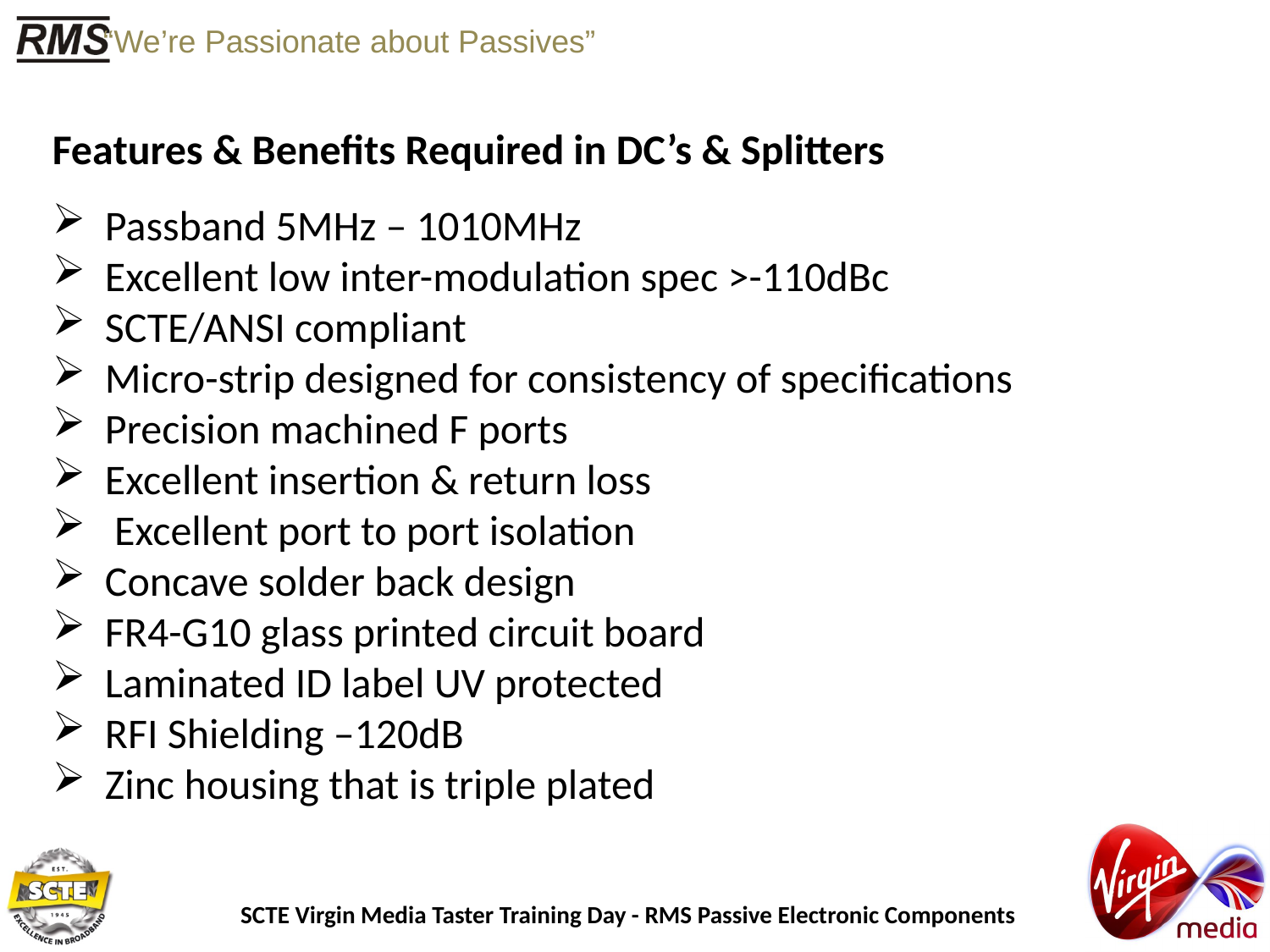

Features & Benefits Required in DC’s & Splitters

  Passband 5MHz – 1010MHz
  Excellent low inter-modulation spec >-110dBc
  SCTE/ANSI compliant
  Micro-strip designed for consistency of specifications
  Precision machined F ports
  Excellent insertion & return loss
   Excellent port to port isolation
  Concave solder back design
  FR4-G10 glass printed circuit board
  Laminated ID label UV protected
  RFI Shielding –120dB
  Zinc housing that is triple plated